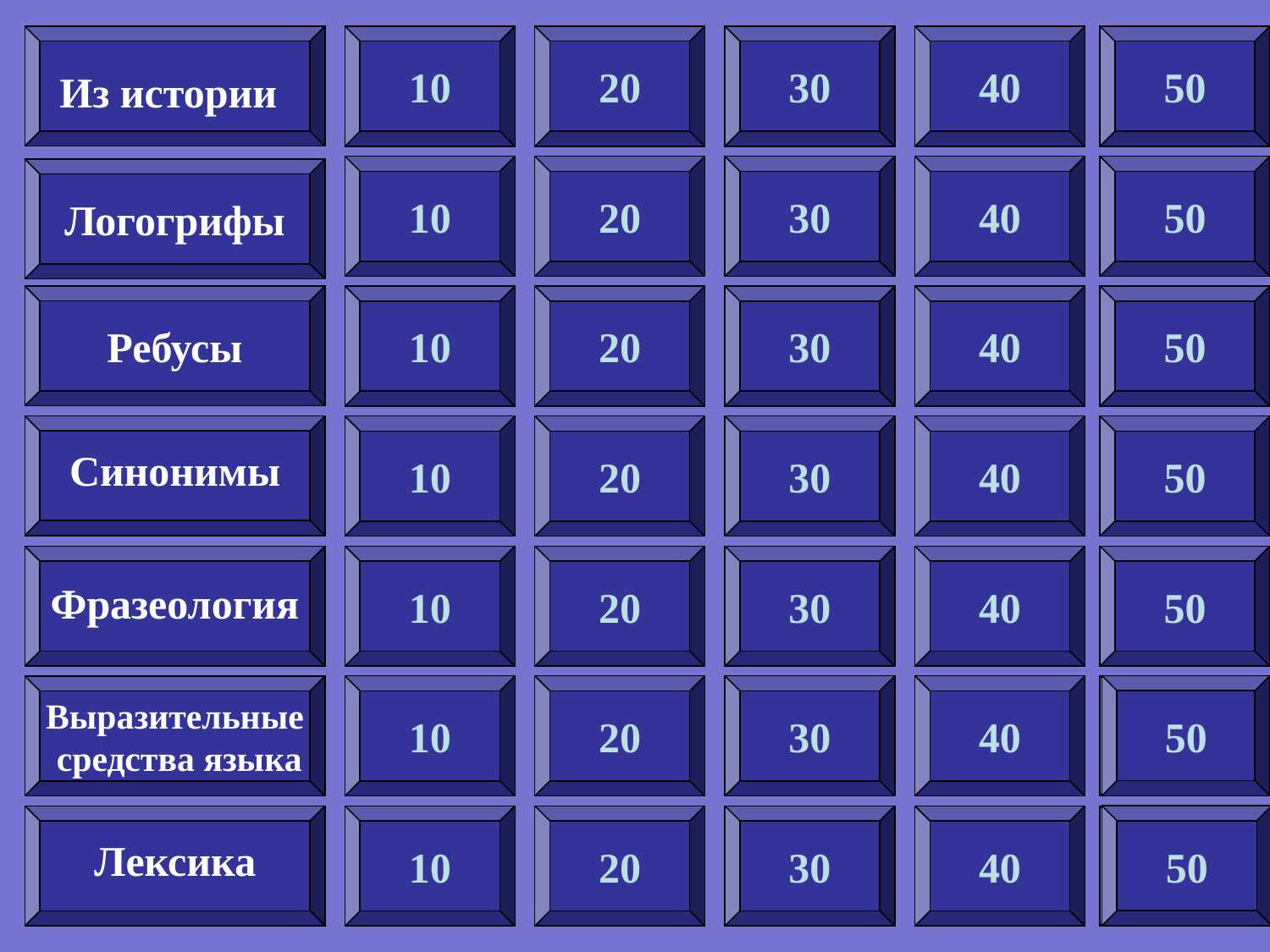

10
20
30
40
50
Из истории
10
20
30
40
50
Логогрифы

Ребусы
10
20
30
40
50

Синонимы

10
20
30
40
50
10
20
30
40
50

Фразеология

50
10
20
30
40
50
50
50
Выразительные
 средства языка
50

Лексика

10
20
30
40
50
50
50